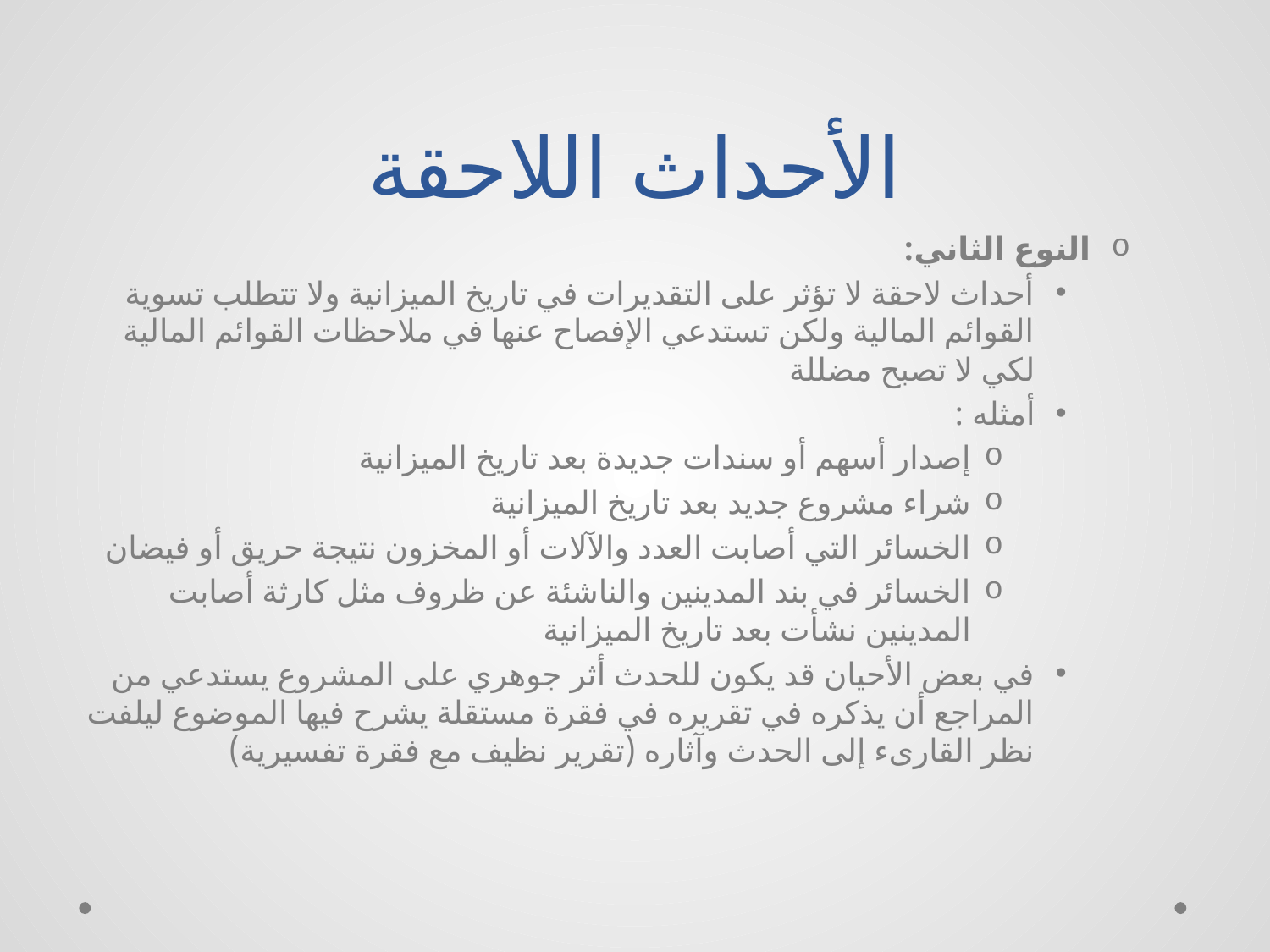

# الأحداث اللاحقة
النوع الثاني:
أحداث لاحقة لا تؤثر على التقديرات في تاريخ الميزانية ولا تتطلب تسوية القوائم المالية ولكن تستدعي الإفصاح عنها في ملاحظات القوائم المالية لكي لا تصبح مضللة
أمثله :
إصدار أسهم أو سندات جديدة بعد تاريخ الميزانية
شراء مشروع جديد بعد تاريخ الميزانية
الخسائر التي أصابت العدد والآلات أو المخزون نتيجة حريق أو فيضان
الخسائر في بند المدينين والناشئة عن ظروف مثل كارثة أصابت المدينين نشأت بعد تاريخ الميزانية
في بعض الأحيان قد يكون للحدث أثر جوهري على المشروع يستدعي من المراجع أن يذكره في تقريره في فقرة مستقلة يشرح فيها الموضوع ليلفت نظر القارىء إلى الحدث وآثاره (تقرير نظيف مع فقرة تفسيرية)